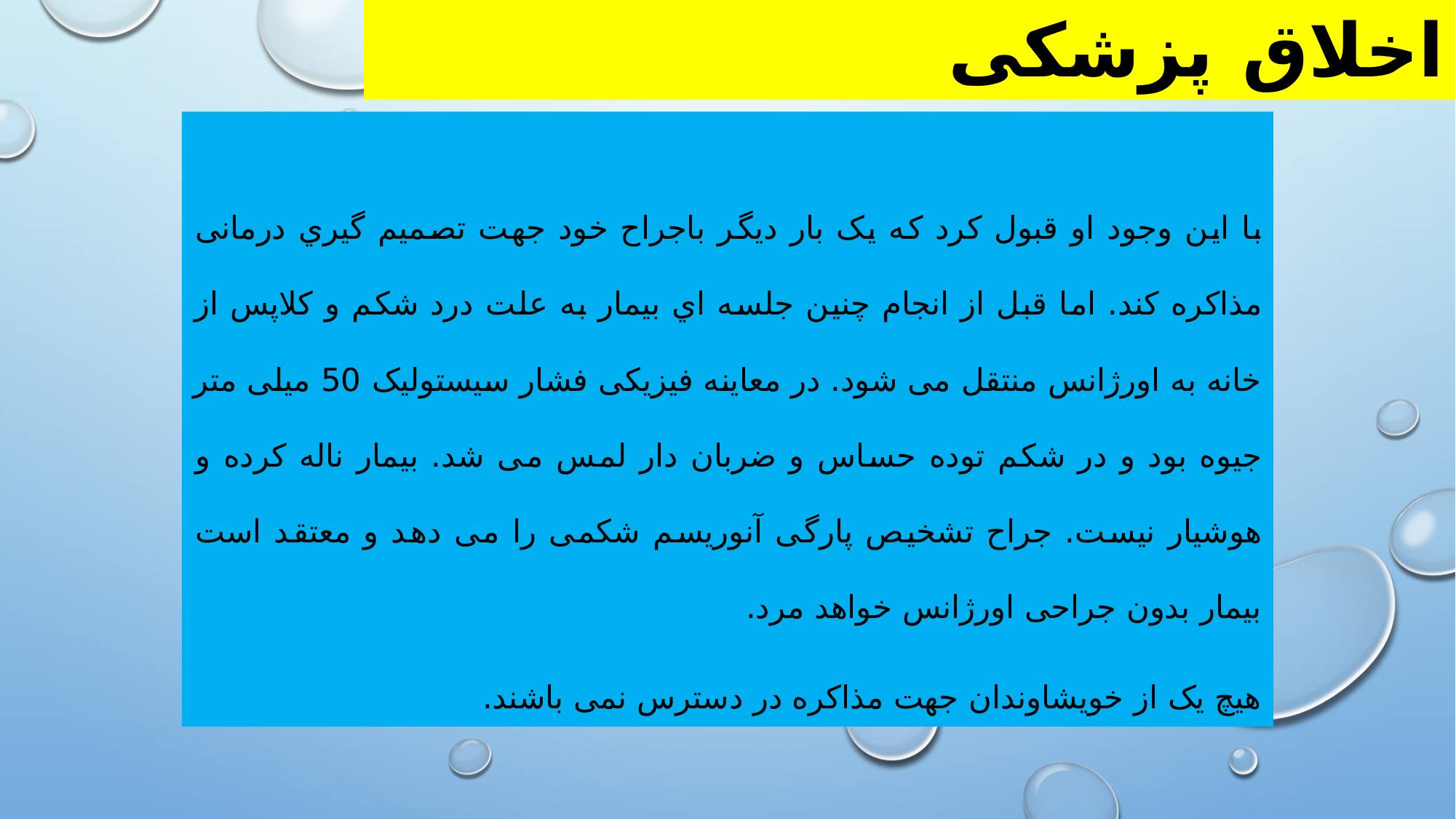

# اخلاق پزشکی

با این وجود او قبول کرد که یک بار دیگر باجراح خود جهت تصمیم گیري درمانی مذاکره کند. اما قبل از انجام چنین جلسه اي بیمار به علت درد شکم و کلاپس از خانه به اورژانس منتقل می شود. در معاینه فیزیکی فشار سیستولیک 50 میلی متر جیوه بود و در شکم توده حساس و ضربان دار لمس می شد. بیمار ناله کرده و هوشیار نیست. جراح تشخیص پارگی آنوریسم شکمی را می دهد و معتقد است بیمار بدون جراحی اورژانس خواهد مرد.
هیچ یک از خویشاوندان جهت مذاکره در دسترس نمی باشند.